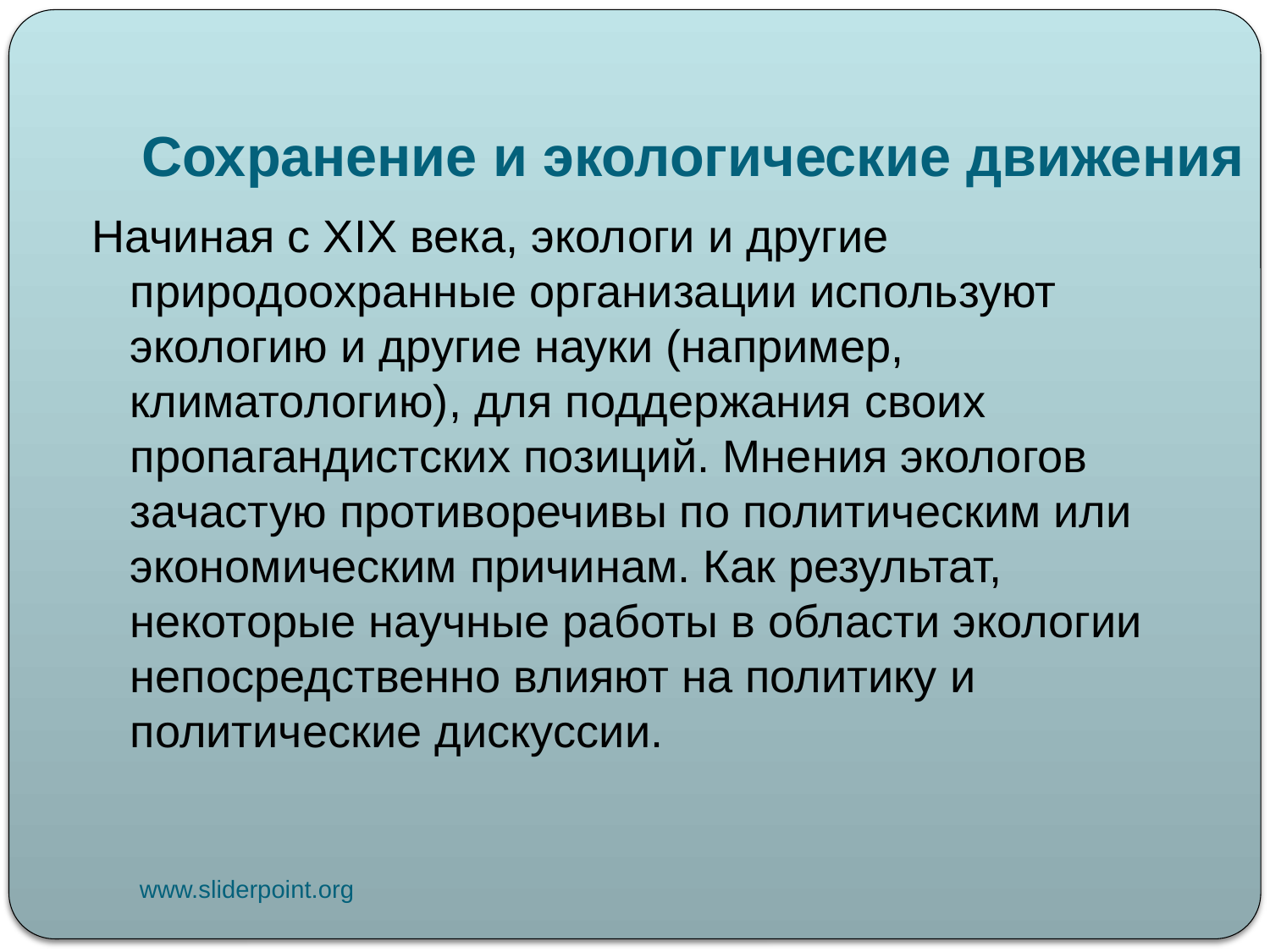

# Сохранение и экологические движения
Начиная с XIX века, экологи и другие природоохранные организации используют экологию и другие науки (например, климатологию), для поддержания своих пропагандистских позиций. Мнения экологов зачастую противоречивы по политическим или экономическим причинам. Как результат, некоторые научные работы в области экологии непосредственно влияют на политику и политические дискуссии.

www.sliderpoint.org